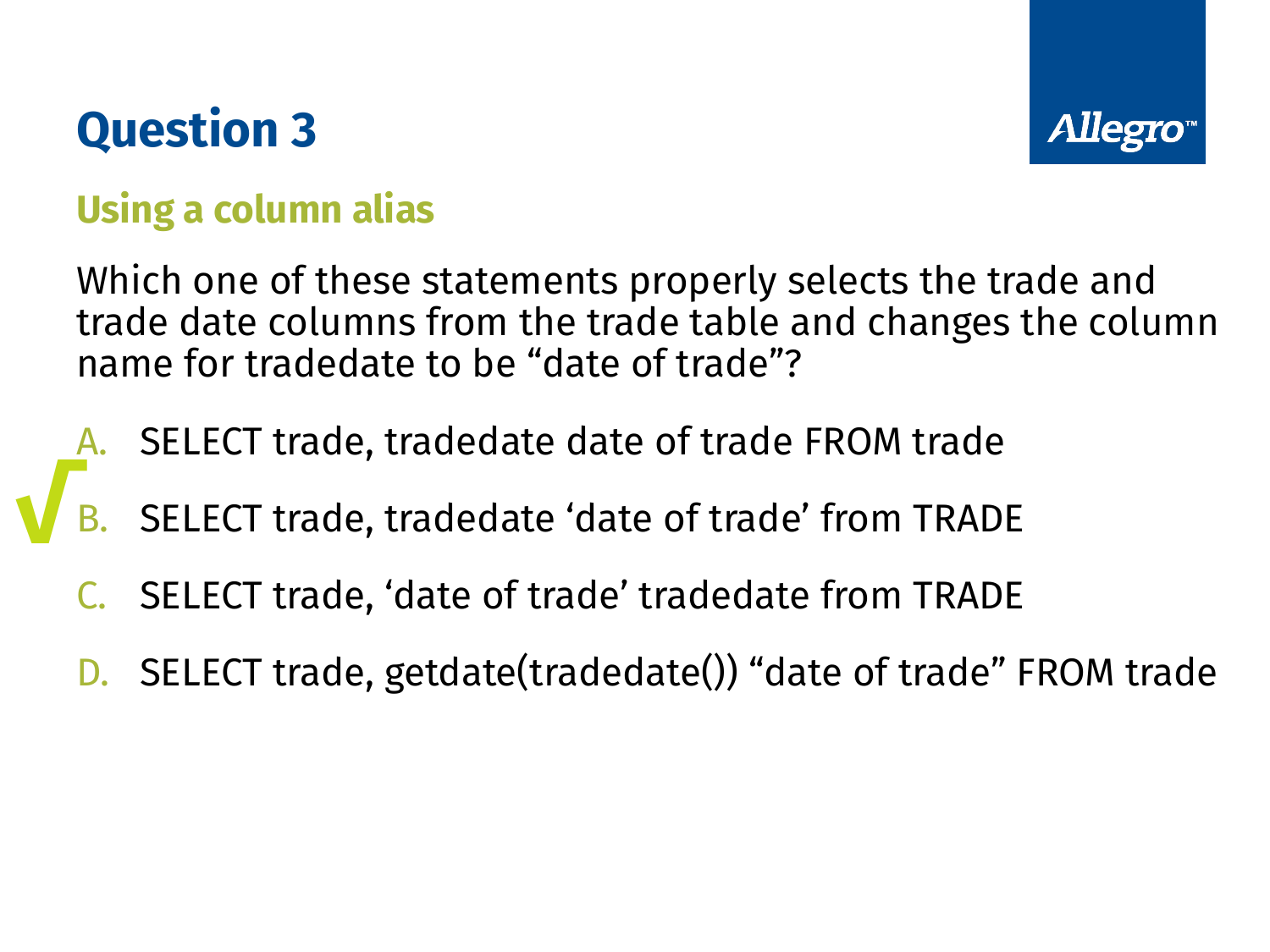

# Question 3
Using a column alias
Which one of these statements properly selects the trade and trade date columns from the trade table and changes the column name for tradedate to be “date of trade”?
SELECT trade, tradedate date of trade FROM trade
SELECT trade, tradedate ‘date of trade’ from TRADE
SELECT trade, ‘date of trade’ tradedate from TRADE
SELECT trade, getdate(tradedate()) “date of trade” FROM trade
√